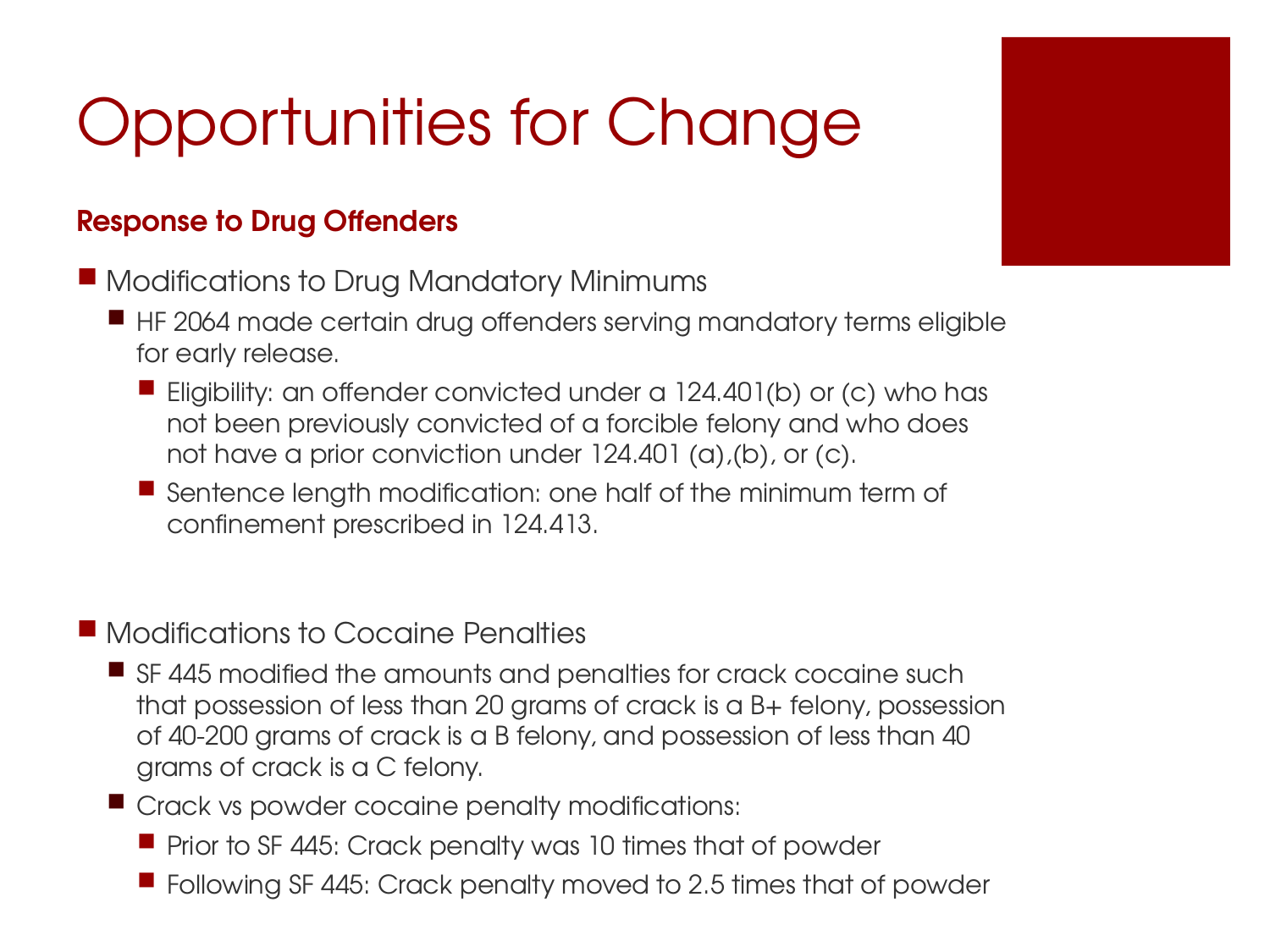

# Opportunities for Change
Response to Drug Offenders
Modifications to Drug Mandatory Minimums
HF 2064 made certain drug offenders serving mandatory terms eligible for early release.
Eligibility: an offender convicted under a 124.401(b) or (c) who has not been previously convicted of a forcible felony and who does not have a prior conviction under 124.401 (a),(b), or (c).
Sentence length modification: one half of the minimum term of confinement prescribed in 124.413.

Modifications to Cocaine Penalties
SF 445 modified the amounts and penalties for crack cocaine such that possession of less than 20 grams of crack is a B+ felony, possession of 40-200 grams of crack is a B felony, and possession of less than 40 grams of crack is a C felony.
Crack vs powder cocaine penalty modifications:
Prior to SF 445: Crack penalty was 10 times that of powder
Following SF 445: Crack penalty moved to 2.5 times that of powder